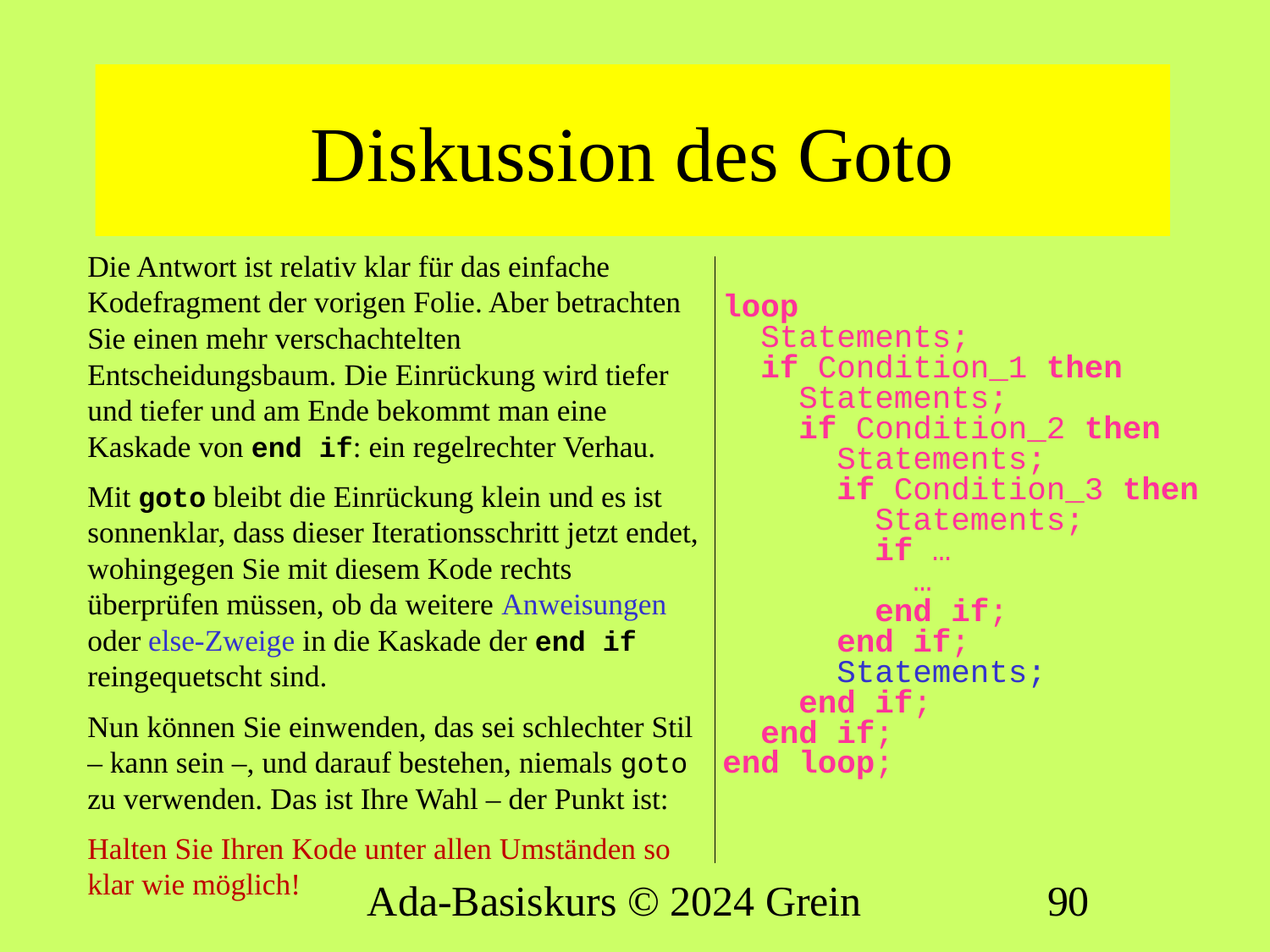

# Diskussion des Goto
Die Antwort ist relativ klar für das einfache Kodefragment der vorigen Folie. Aber betrachten Sie einen mehr verschachtelten Entscheidungsbaum. Die Einrückung wird tiefer und tiefer und am Ende bekommt man eine Kaskade von end if: ein regelrechter Verhau.
Mit goto bleibt die Einrückung klein und es ist sonnenklar, dass dieser Iterationsschritt jetzt endet, wohingegen Sie mit diesem Kode rechts überprüfen müssen, ob da weitere Anweisungen oder else-Zweige in die Kaskade der end if reingequetscht sind.
Nun können Sie einwenden, das sei schlechter Stil ‒ kann sein ‒, und darauf bestehen, niemals goto zu verwenden. Das ist Ihre Wahl ‒ der Punkt ist:
Halten Sie Ihren Kode unter allen Umständen so klar wie möglich!
loop
  Statements;
  if Condition_1 then
    Statements;
    if Condition_2 then
      Statements;
      if Condition_3 then
        Statements;
        if …
          …
        end if;
      end if;
      Statements;
    end if;
  end if;
end loop;

Ada-Basiskurs © 2024 Grein
90